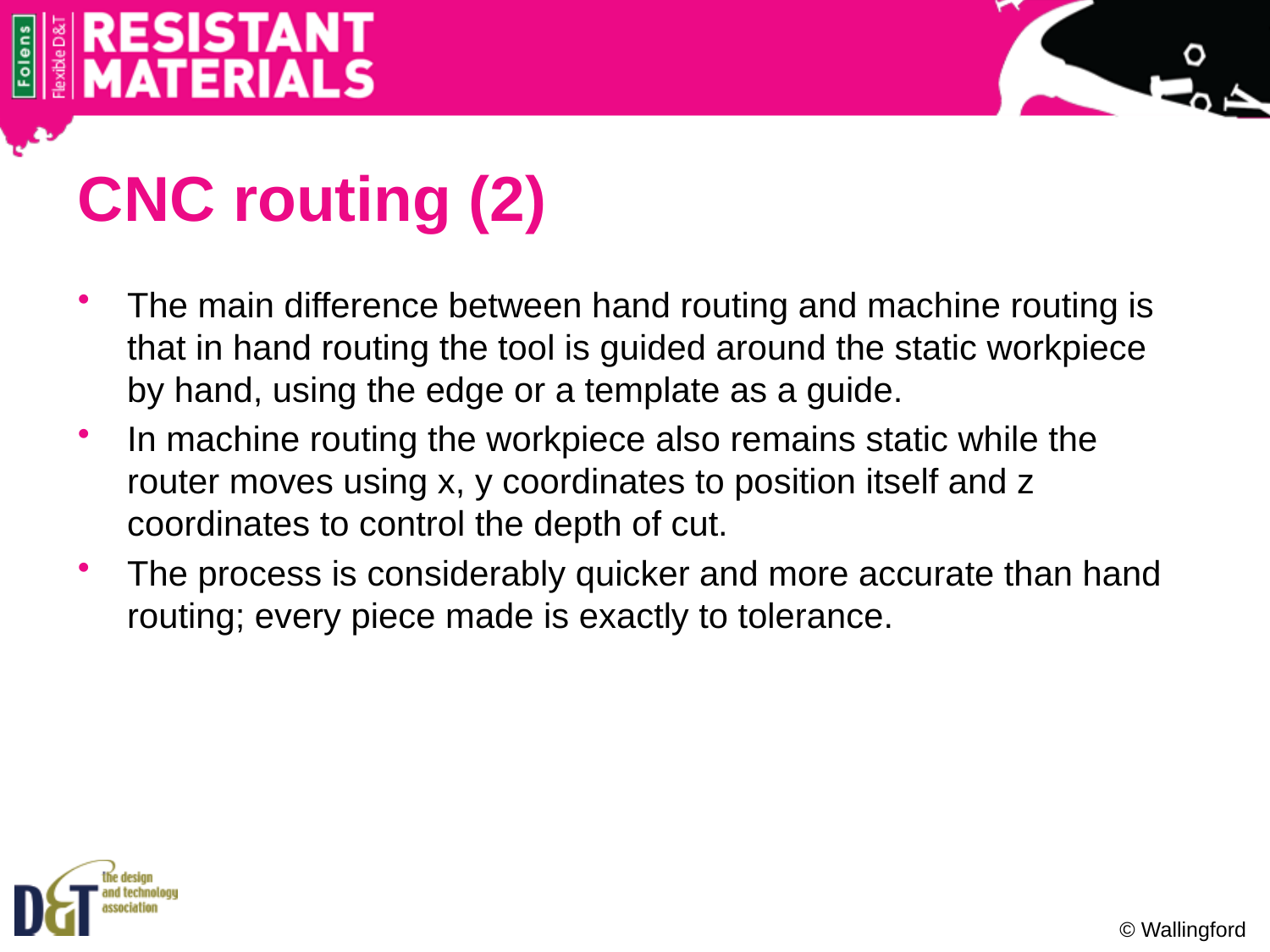

CNC routing (2)
The main difference between hand routing and machine routing is that in hand routing the tool is guided around the static workpiece by hand, using the edge or a template as a guide.
In machine routing the workpiece also remains static while the router moves using x, y coordinates to position itself and z coordinates to control the depth of cut.
The process is considerably quicker and more accurate than hand routing; every piece made is exactly to tolerance.
© Wallingford